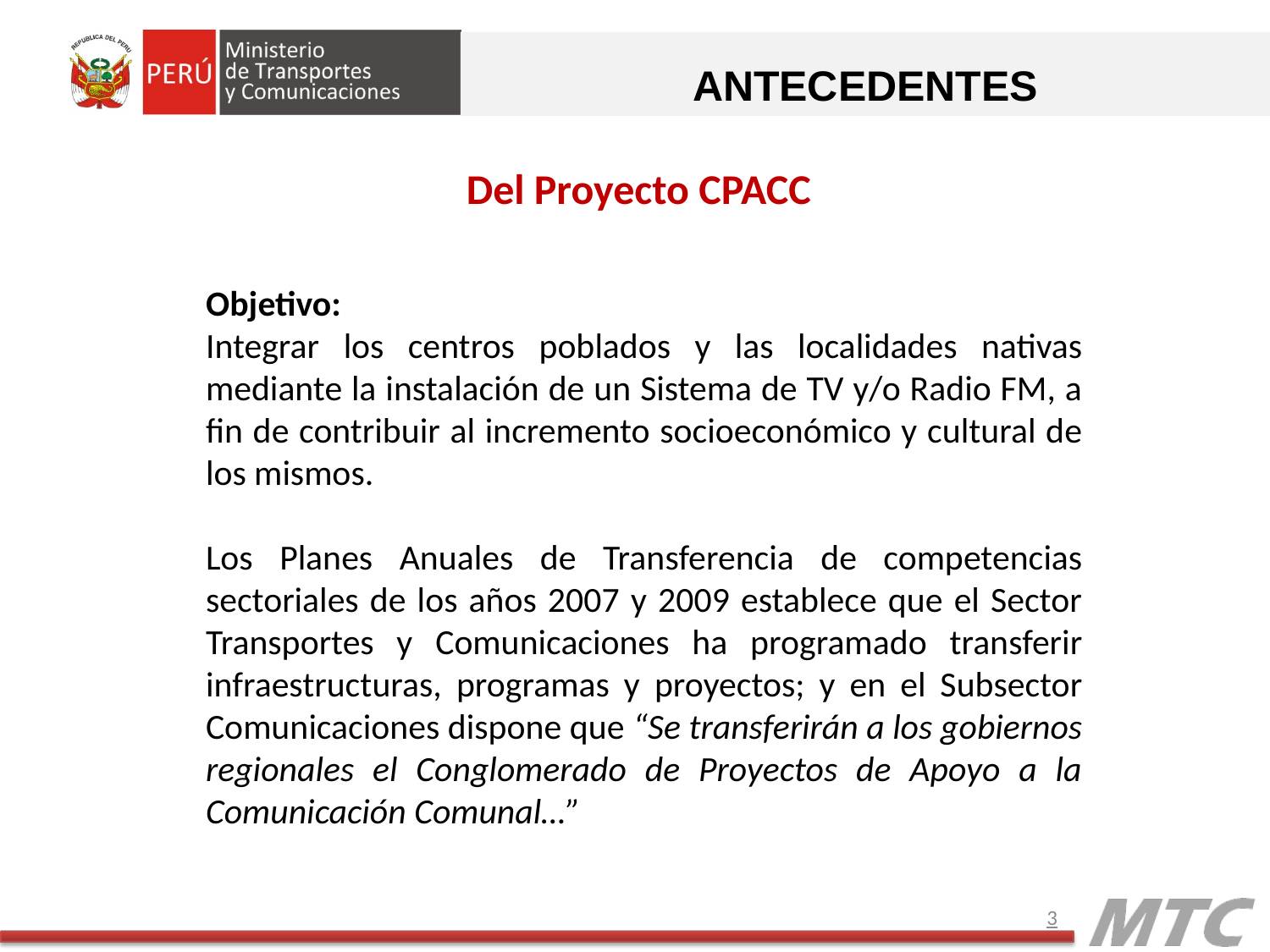

ANTECEDENTES
Del Proyecto CPACC
Objetivo:
Integrar los centros poblados y las localidades nativas mediante la instalación de un Sistema de TV y/o Radio FM, a fin de contribuir al incremento socioeconómico y cultural de los mismos.

Los Planes Anuales de Transferencia de competencias sectoriales de los años 2007 y 2009 establece que el Sector Transportes y Comunicaciones ha programado transferir infraestructuras, programas y proyectos; y en el Subsector Comunicaciones dispone que “Se transferirán a los gobiernos regionales el Conglomerado de Proyectos de Apoyo a la Comunicación Comunal…”
3